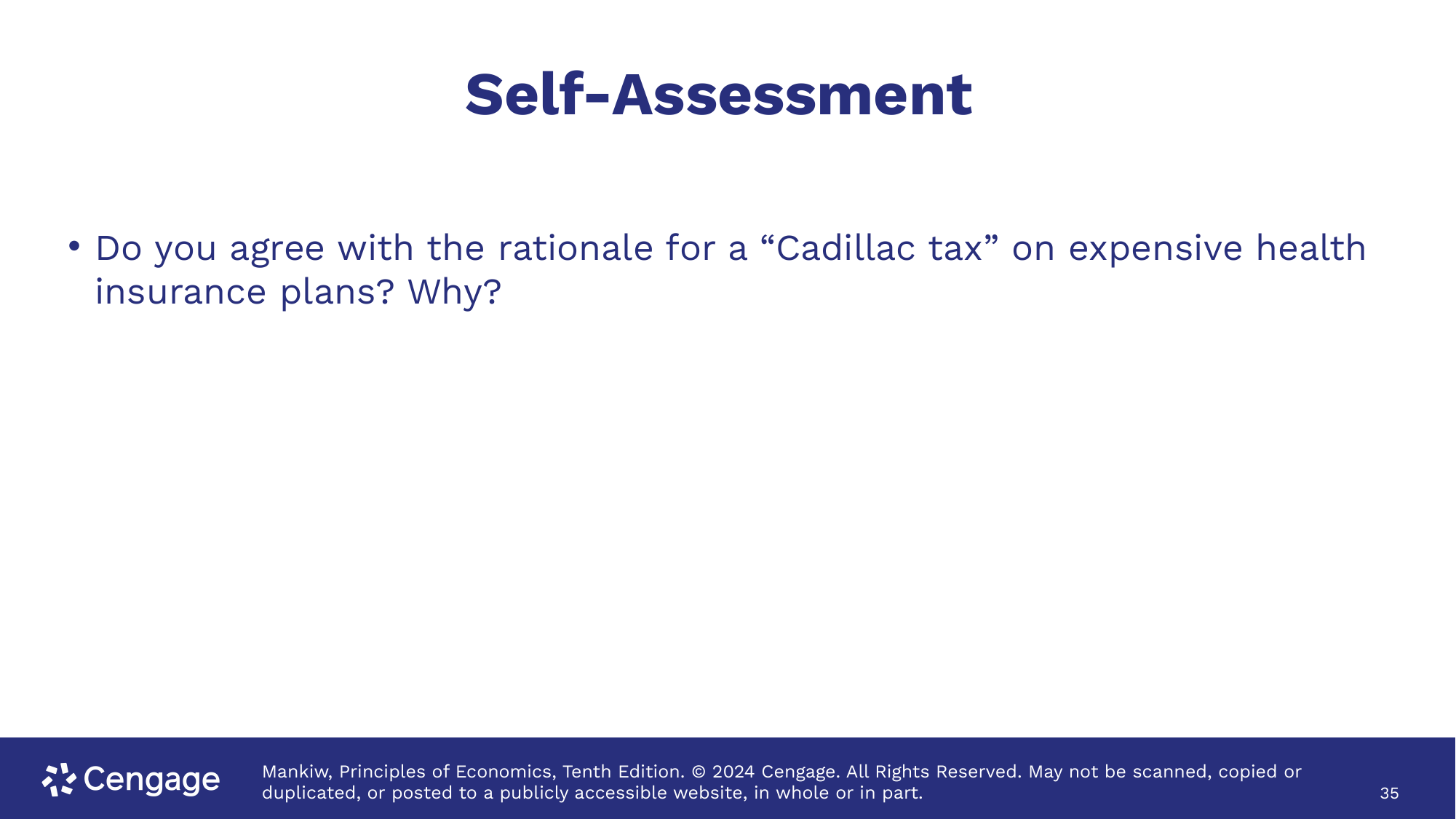

# Self-Assessment
Do you agree with the rationale for a “Cadillac tax” on expensive health insurance plans? Why?